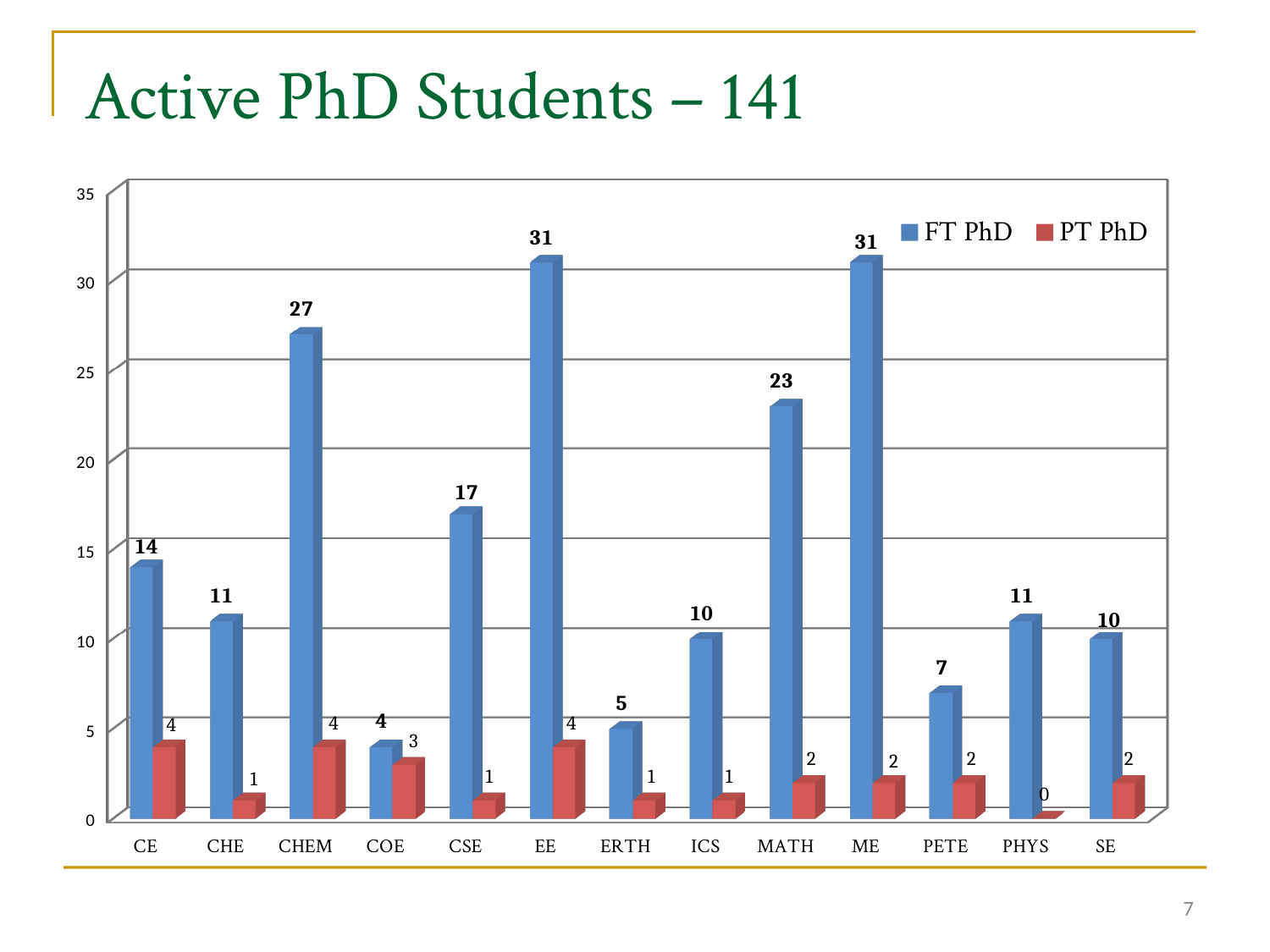

Active PhD Students – 141

[unsupported chart]

7